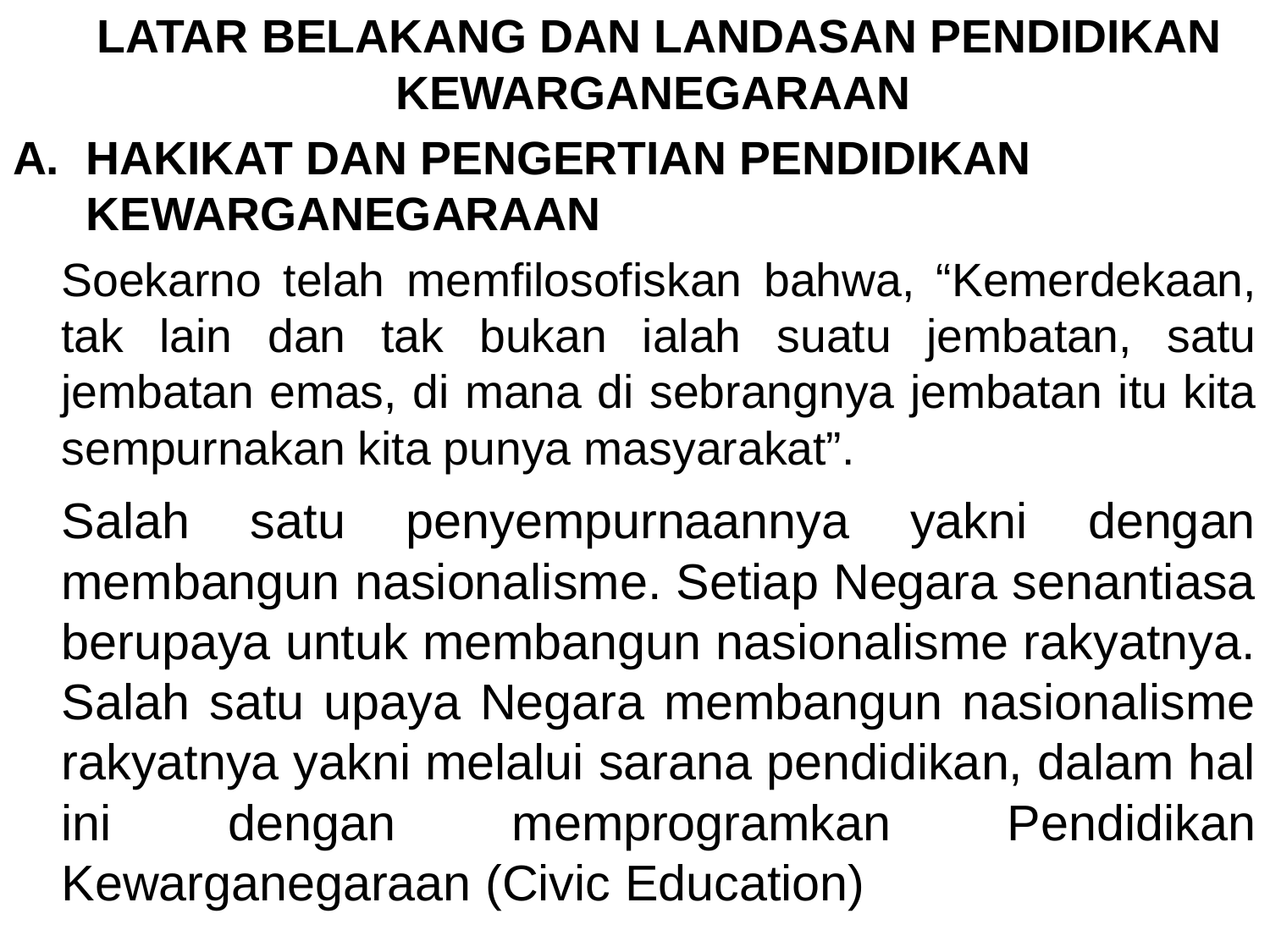

LATAR BELAKANG DAN LANDASAN PENDIDIKAN KEWARGANEGARAAN
HAKIKAT DAN PENGERTIAN PENDIDIKAN KEWARGANEGARAAN
	Soekarno telah memfilosofiskan bahwa, “Kemerdekaan, tak lain dan tak bukan ialah suatu jembatan, satu jembatan emas, di mana di sebrangnya jembatan itu kita sempurnakan kita punya masyarakat”.
	Salah satu penyempurnaannya yakni dengan membangun nasionalisme. Setiap Negara senantiasa berupaya untuk membangun nasionalisme rakyatnya. Salah satu upaya Negara membangun nasionalisme rakyatnya yakni melalui sarana pendidikan, dalam hal ini dengan memprogramkan Pendidikan Kewarganegaraan (Civic Education)